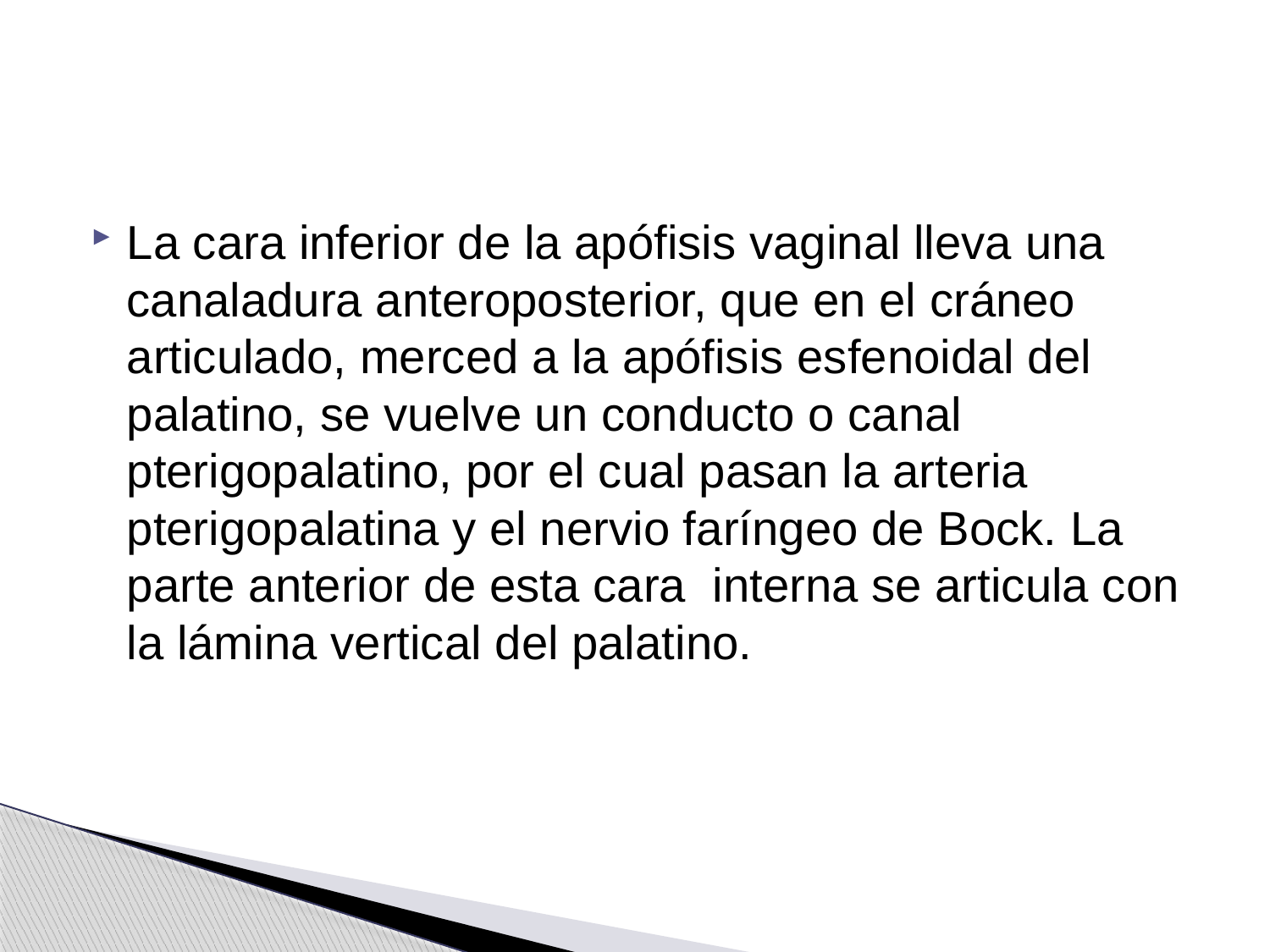

#
La cara inferior de la apófisis vaginal lleva una canaladura anteroposterior, que en el cráneo articulado, merced a la apófisis esfenoidal del palatino, se vuelve un conducto o canal pterigopalatino, por el cual pasan la arteria pterigopalatina y el nervio faríngeo de Bock. La parte anterior de esta cara  interna se articula con la lámina vertical del palatino.